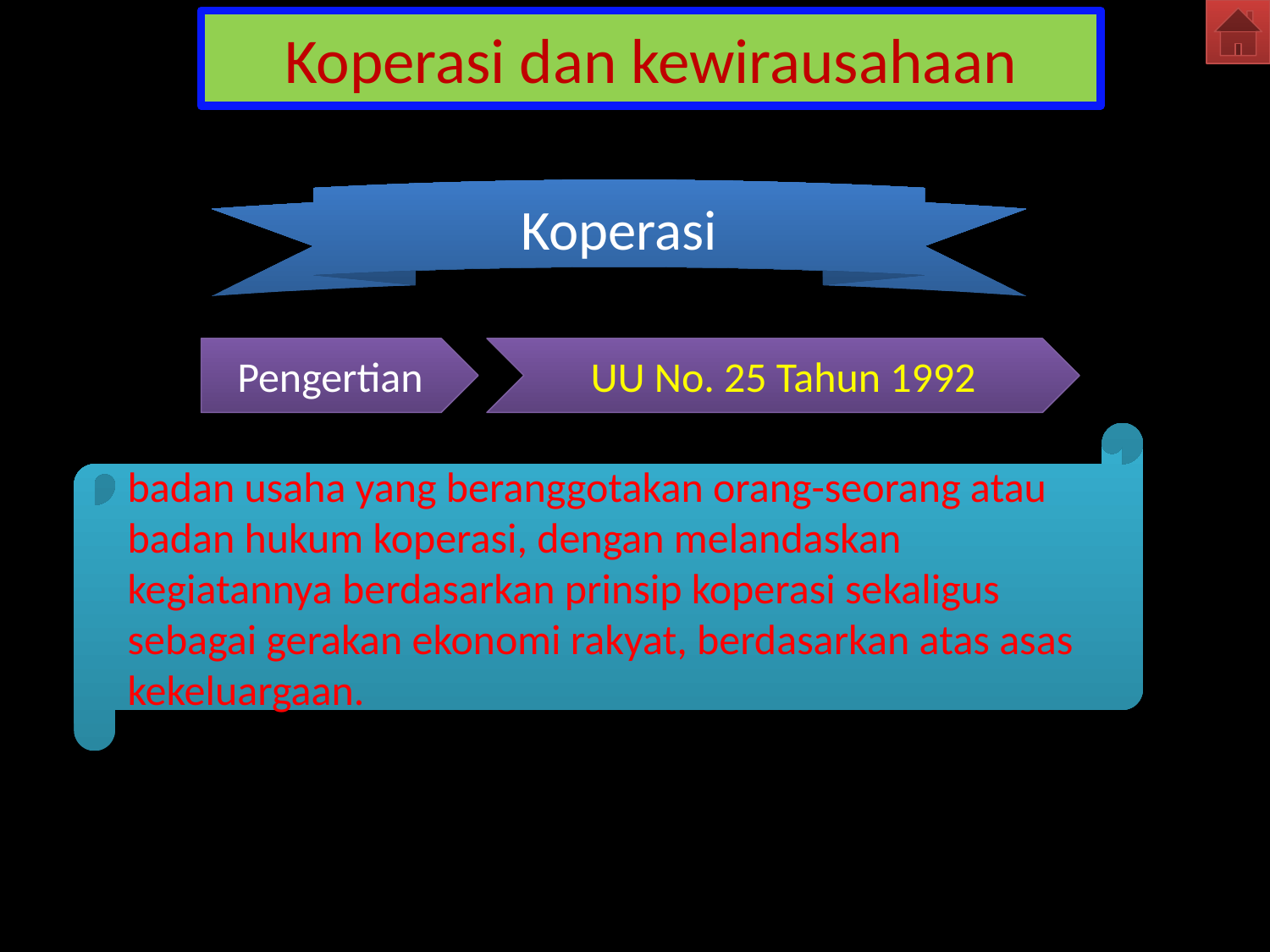

Koperasi dan kewirausahaan
Koperasi
Pengertian
UU No. 25 Tahun 1992
badan usaha yang beranggotakan orang-seorang atau badan hukum koperasi, dengan melandaskan kegiatannya berdasarkan prinsip koperasi sekaligus sebagai gerakan ekonomi rakyat, berdasarkan atas asas kekeluargaan.